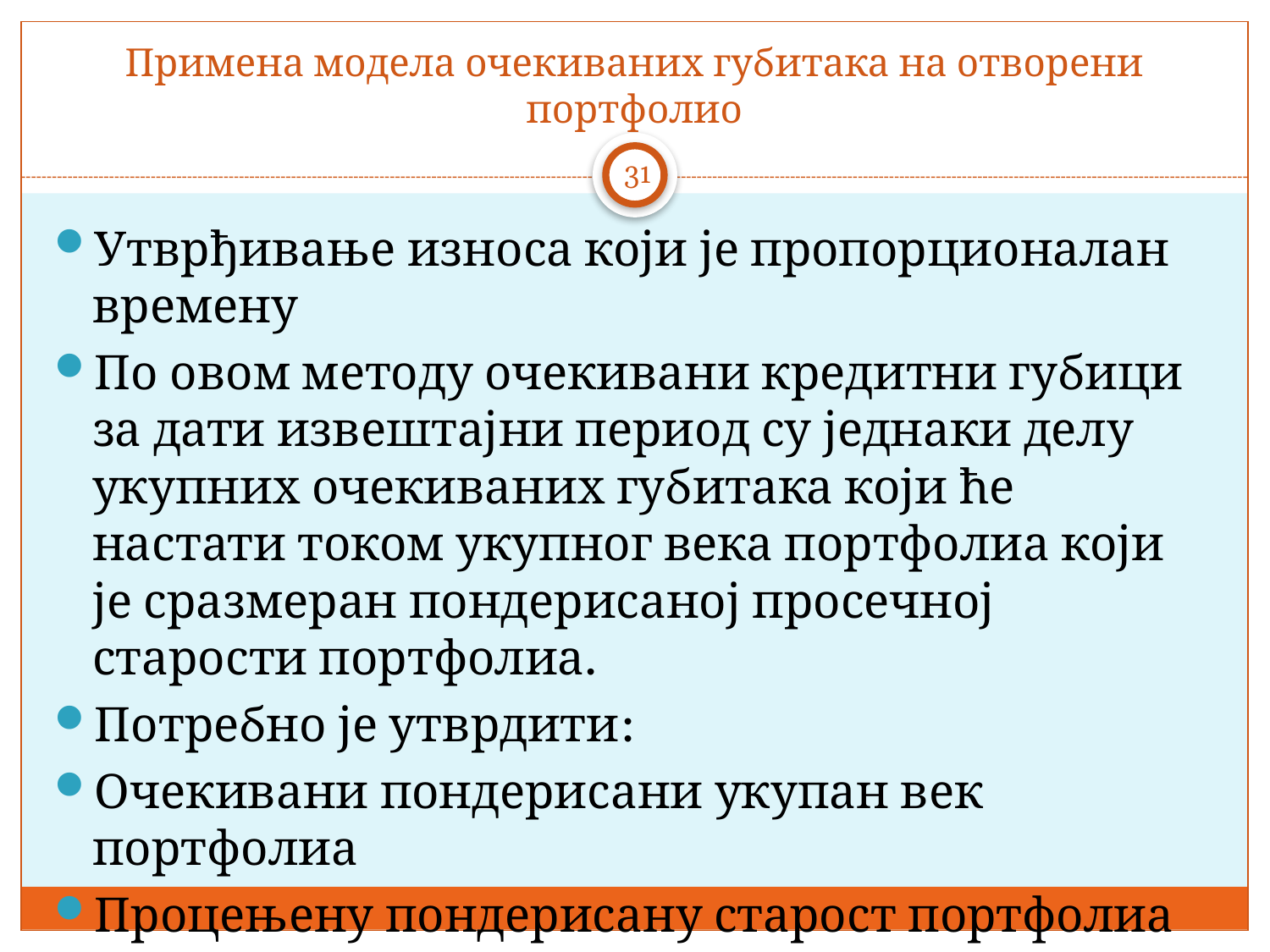

# Примена модела очекиваних губитака на отворени портфолио
31
Утврђивање износа који је пропорционалан времену
По овом методу очекивани кредитни губици за дати извештајни период су једнаки делу укупних очекиваних губитака који ће настати током укупног века портфолиа који је сразмеран пондерисаној просечној старости портфолиа.
Потребно је утврдити:
Очекивани пондерисани укупан век портфолиа
Процењену пондерисану старост портфолиа